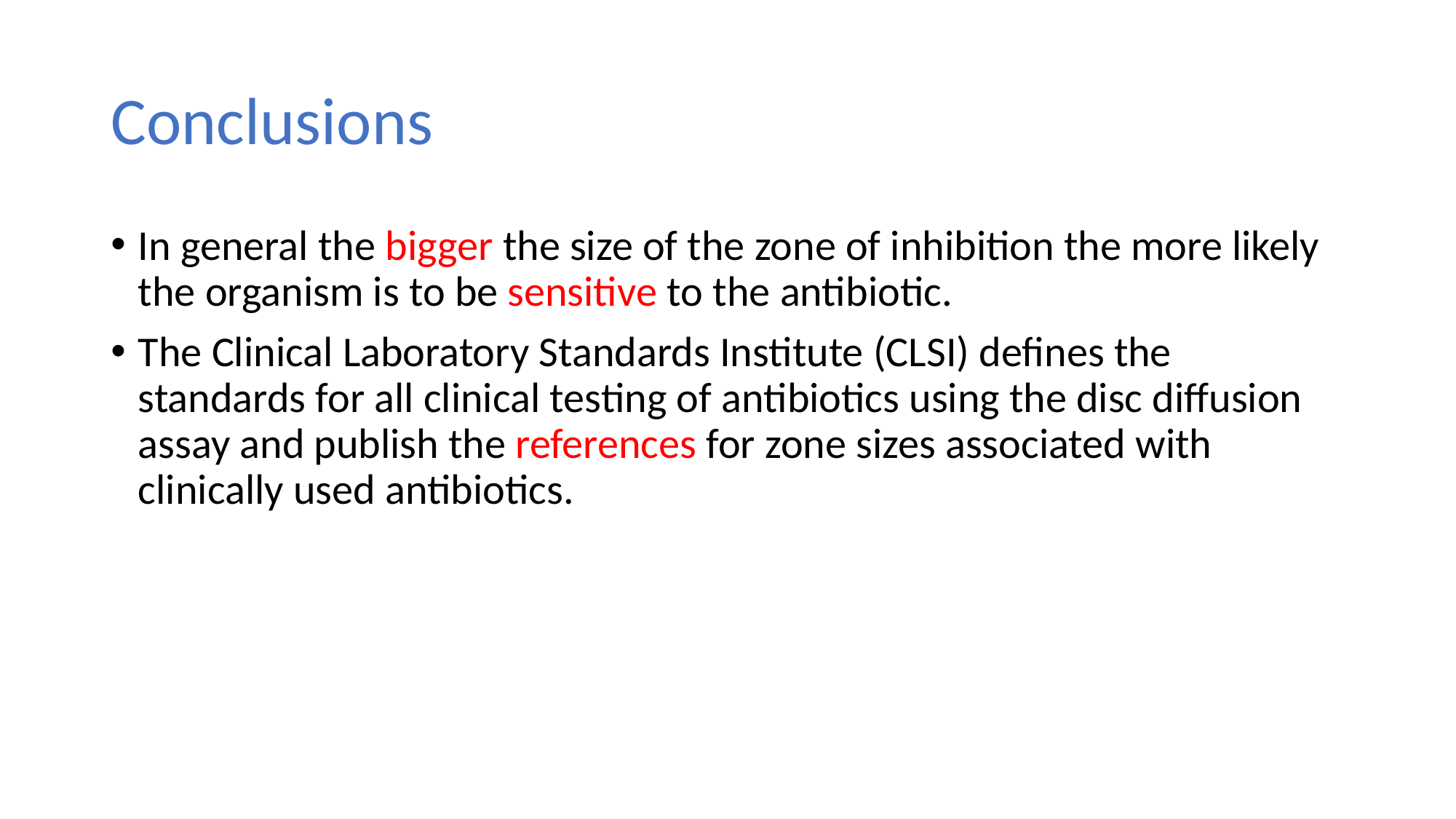

# Conclusions
In general the bigger the size of the zone of inhibition the more likely the organism is to be sensitive to the antibiotic.
The Clinical Laboratory Standards Institute (CLSI) defines the standards for all clinical testing of antibiotics using the disc diffusion assay and publish the references for zone sizes associated with clinically used antibiotics.